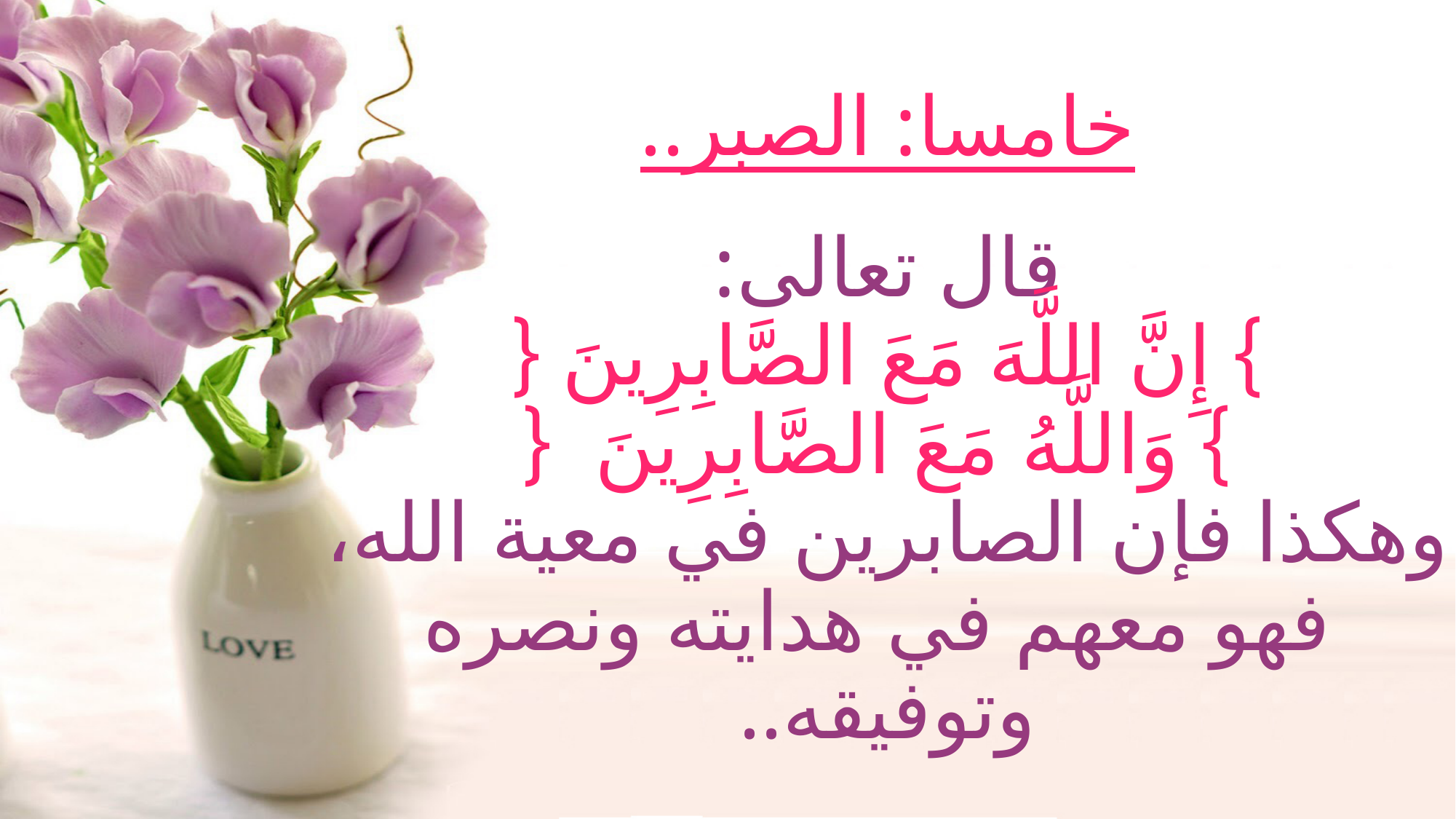

# خامسا: الصبر.. قال تعالى: } إِنَّ اللَّهَ مَعَ الصَّابِرِينَ { } وَاللَّهُ مَعَ الصَّابِرِينَ  { وهكذا فإن الصابرين في معية الله، فهو معهم في هدايته ونصره وتوفيقه..